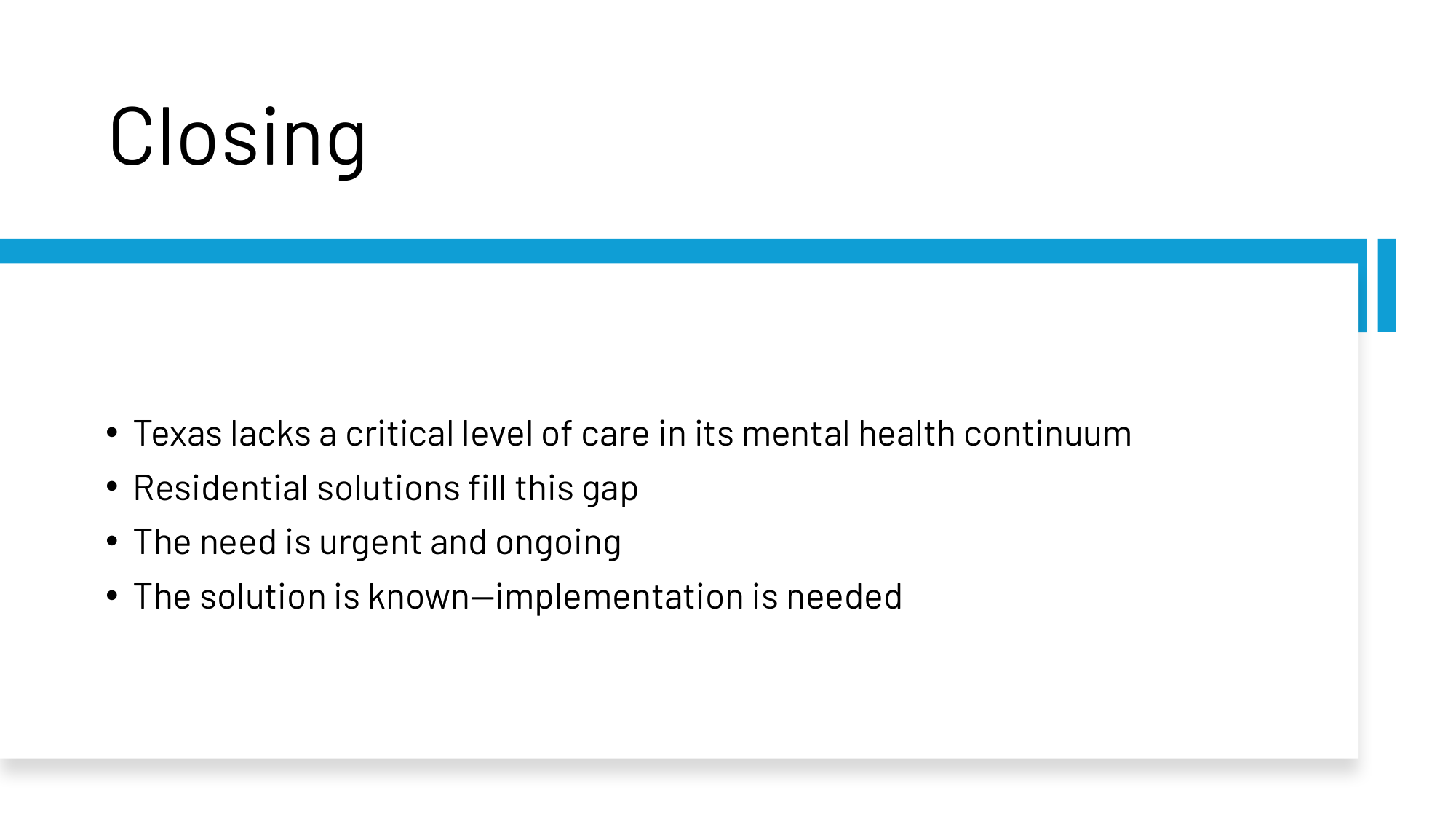

# Closing

Texas lacks a critical level of care in its mental health continuum
Residential solutions fill this gap
The need is urgent and ongoing
The solution is known—implementation is needed